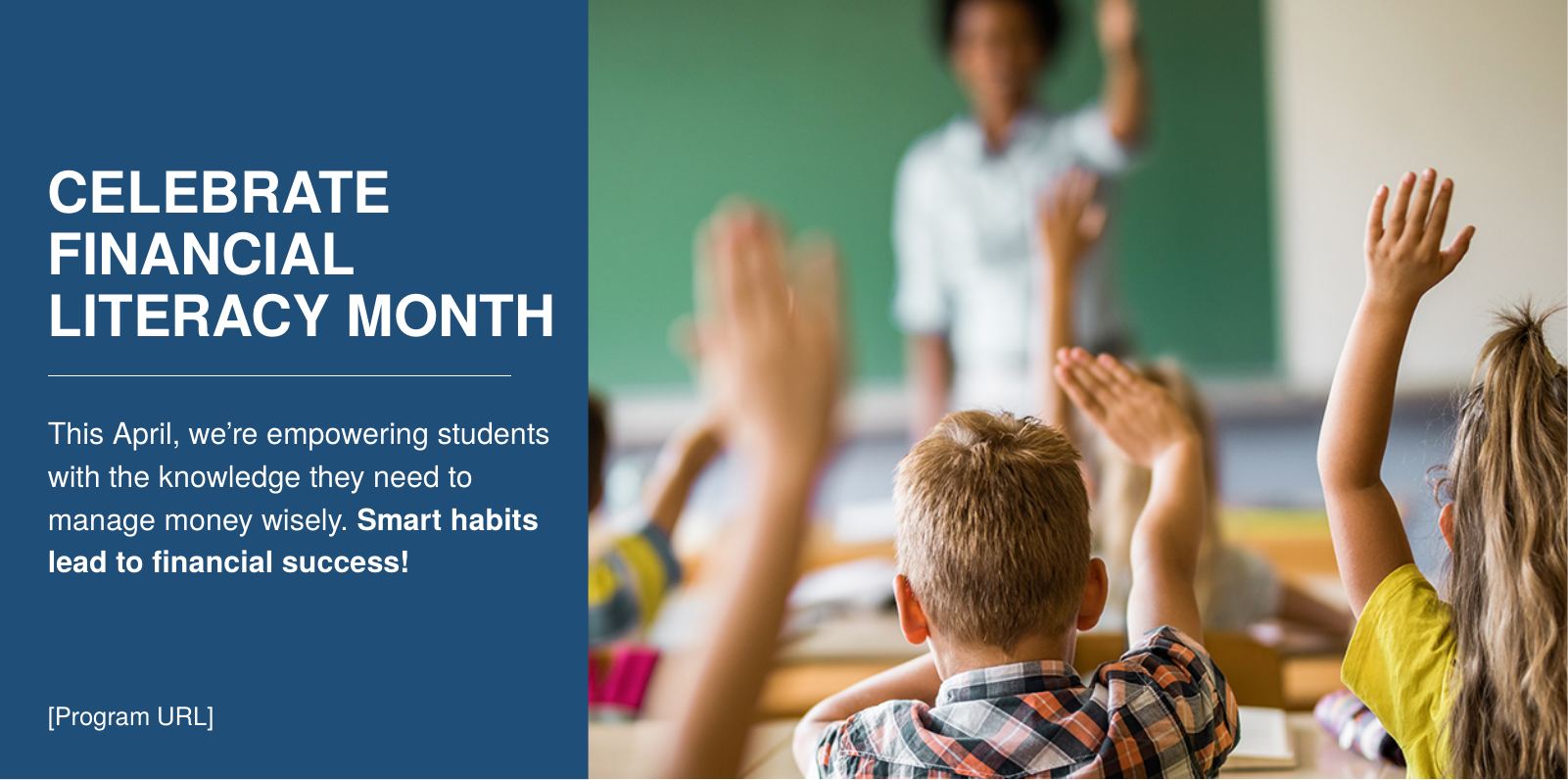

CELEBRATE FINANCIAL LITERACY MONTH
This April, we’re empowering students with the knowledge they need to manage money wisely. Smart habits lead to financial success!

[Program URL]